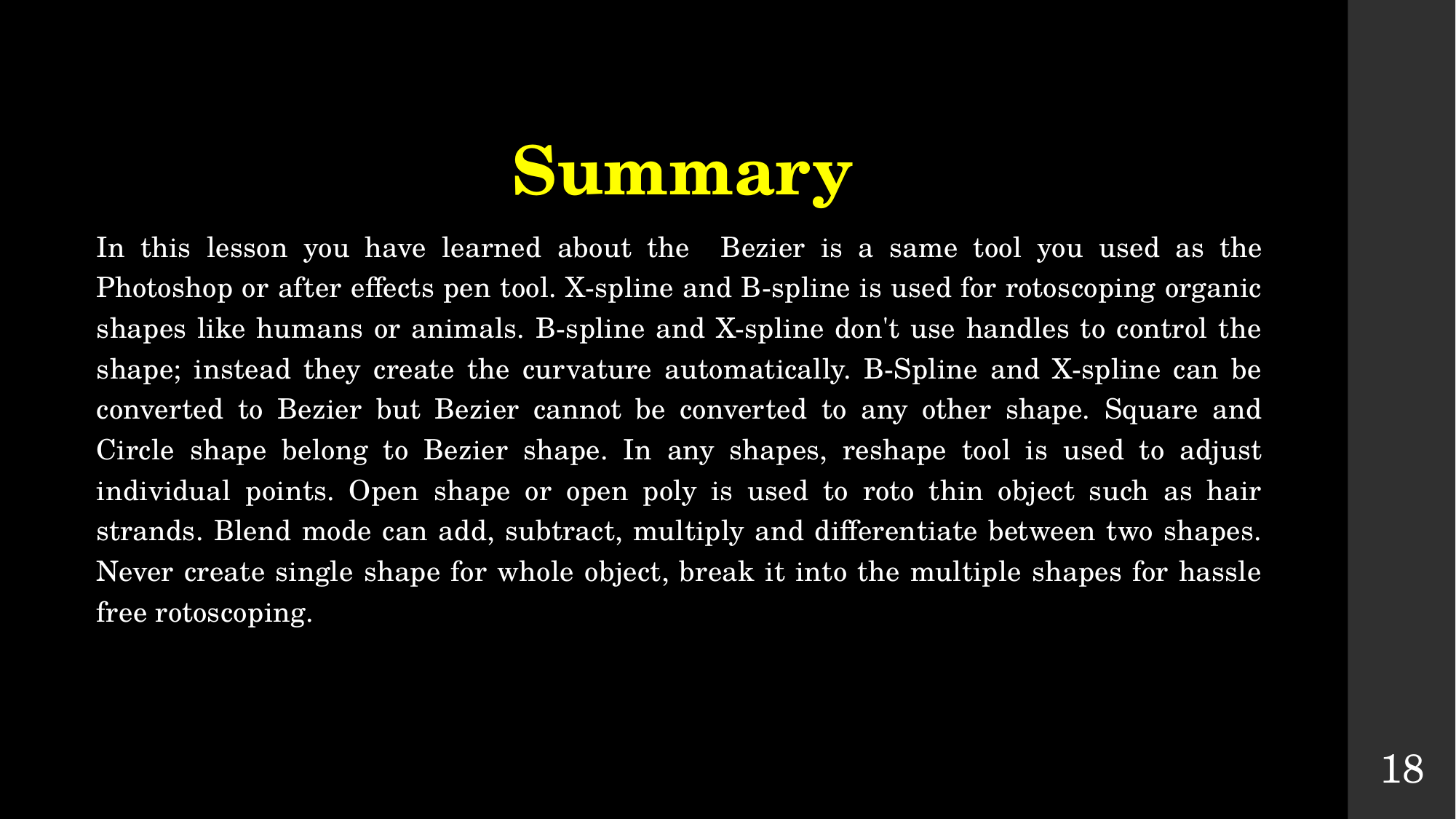

Summary
In this lesson you have learned about the  Bezier is a same tool you used as the Photoshop or after effects pen tool. X-spline and B-spline is used for rotoscoping organic shapes like humans or animals. B-spline and X-spline don't use handles to control the shape; instead they create the curvature automatically. B-Spline and X-spline can be converted to Bezier but Bezier cannot be converted to any other shape. Square and Circle shape belong to Bezier shape. In any shapes, reshape tool is used to adjust individual points. Open shape or open poly is used to roto thin object such as hair strands. Blend mode can add, subtract, multiply and differentiate between two shapes. Never create single shape for whole object, break it into the multiple shapes for hassle free rotoscoping.
18